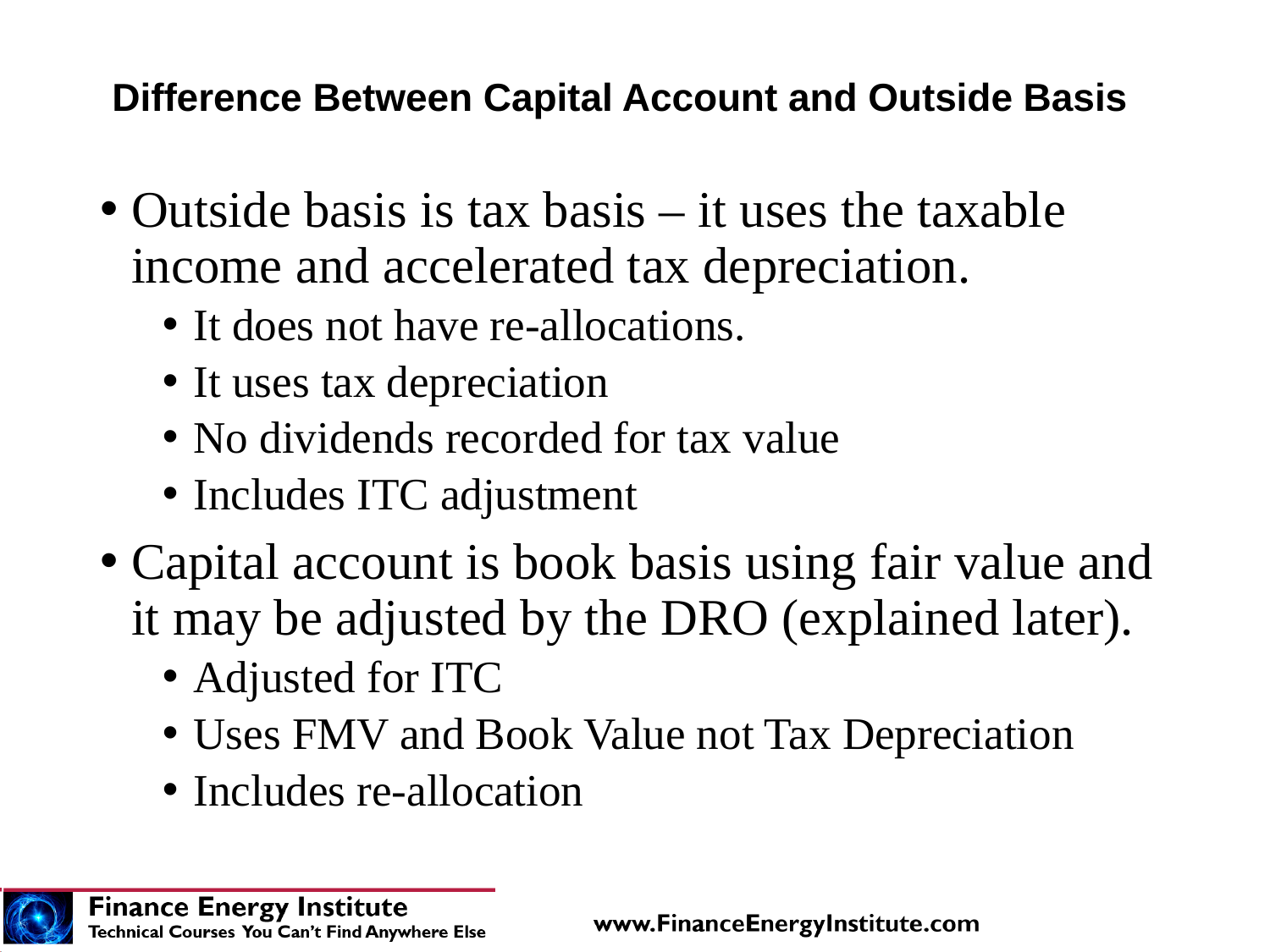

# Difference Between Capital Account and Outside Basis
Outside basis is tax basis – it uses the taxable income and accelerated tax depreciation.
It does not have re-allocations.
It uses tax depreciation
No dividends recorded for tax value
Includes ITC adjustment
Capital account is book basis using fair value and it may be adjusted by the DRO (explained later).
Adjusted for ITC
Uses FMV and Book Value not Tax Depreciation
Includes re-allocation